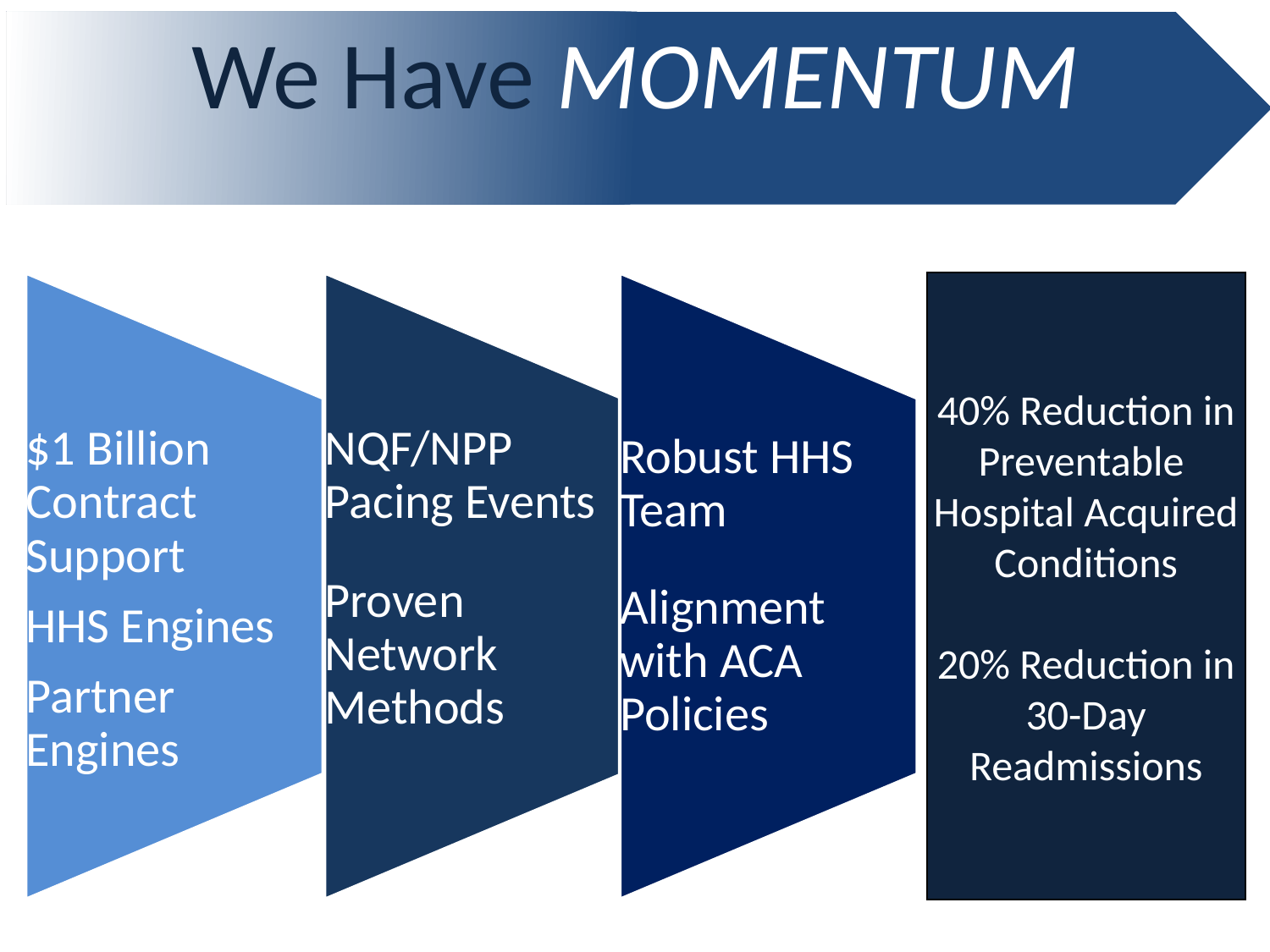

We Have MOMENTUM

$1 Billion Contract Support
HHS Engines
Partner Engines

NQF/NPP Pacing Events

Proven Network Methods

Robust HHS Team

Alignment with ACA Policies
40% Reduction in
Preventable
Hospital Acquired
Conditions

20% Reduction in
30-Day
Readmissions